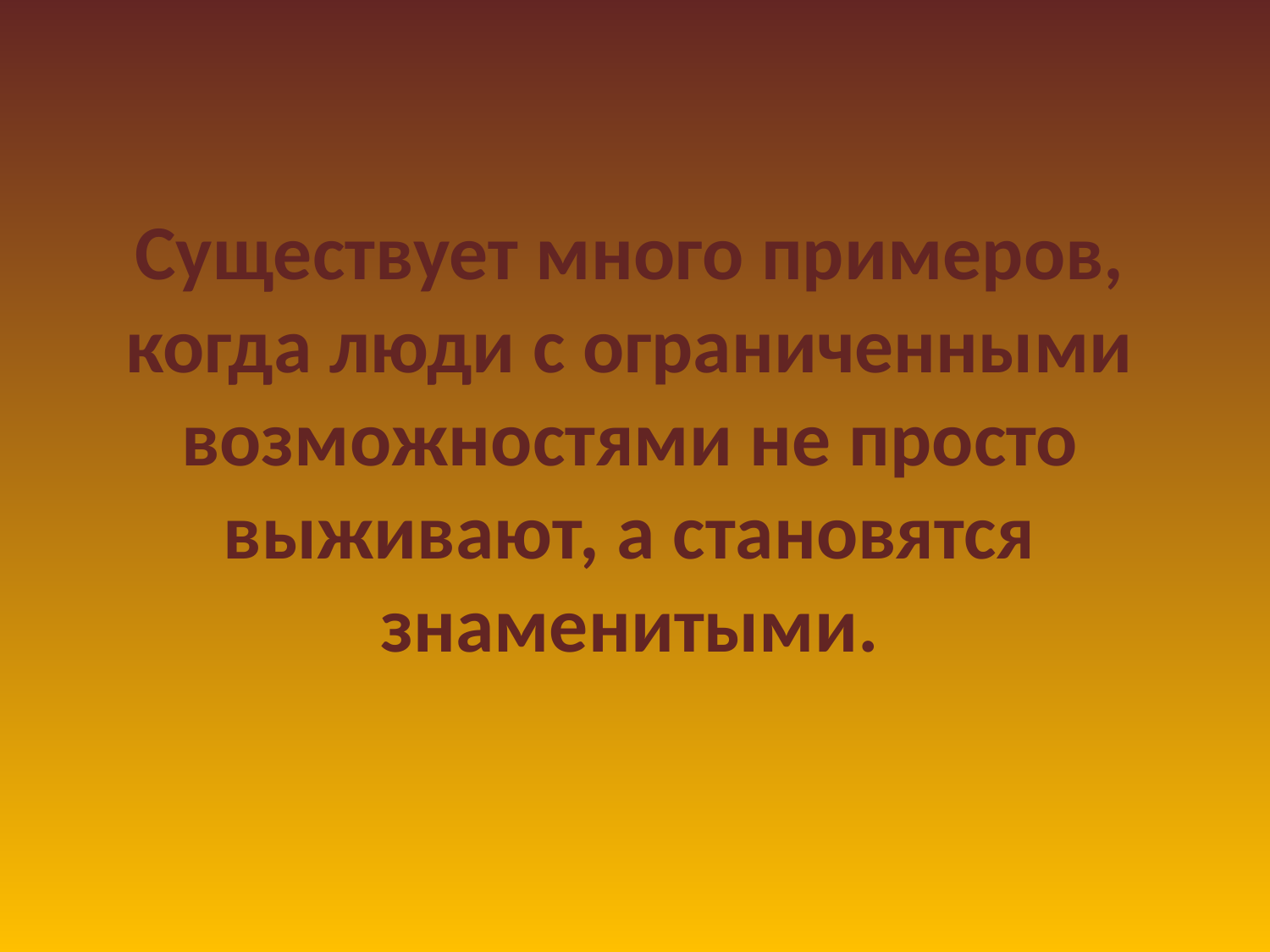

Существует много примеров, когда люди с ограниченными возможностями не просто выживают, а становятся знаменитыми.